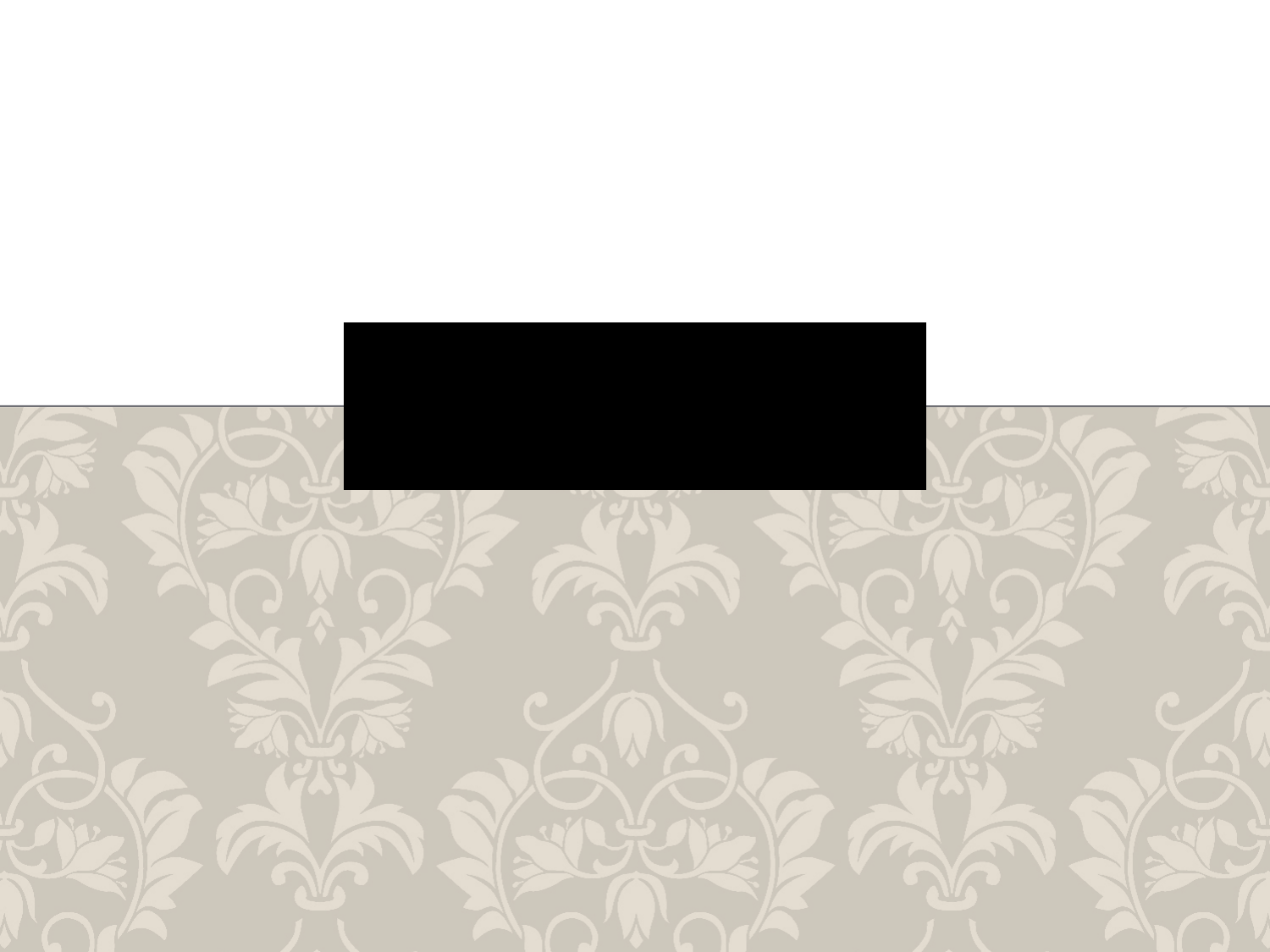

# Физико-географическая характеристика природы горного хребта Копетдаг